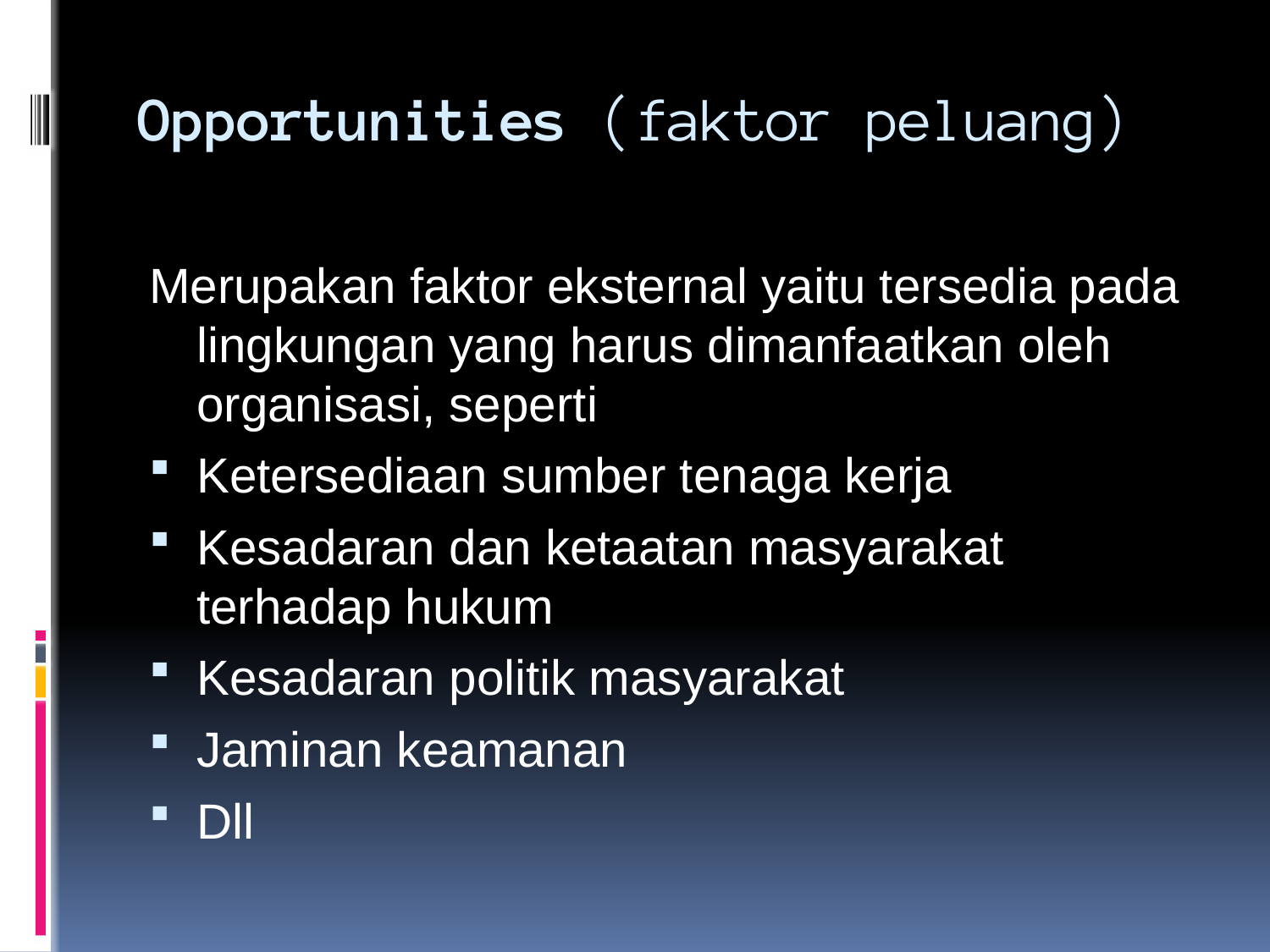

# Opportunities (faktor peluang)
Merupakan faktor eksternal yaitu tersedia pada lingkungan yang harus dimanfaatkan oleh organisasi, seperti
Ketersediaan sumber tenaga kerja
Kesadaran dan ketaatan masyarakat terhadap hukum
Kesadaran politik masyarakat
Jaminan keamanan
Dll